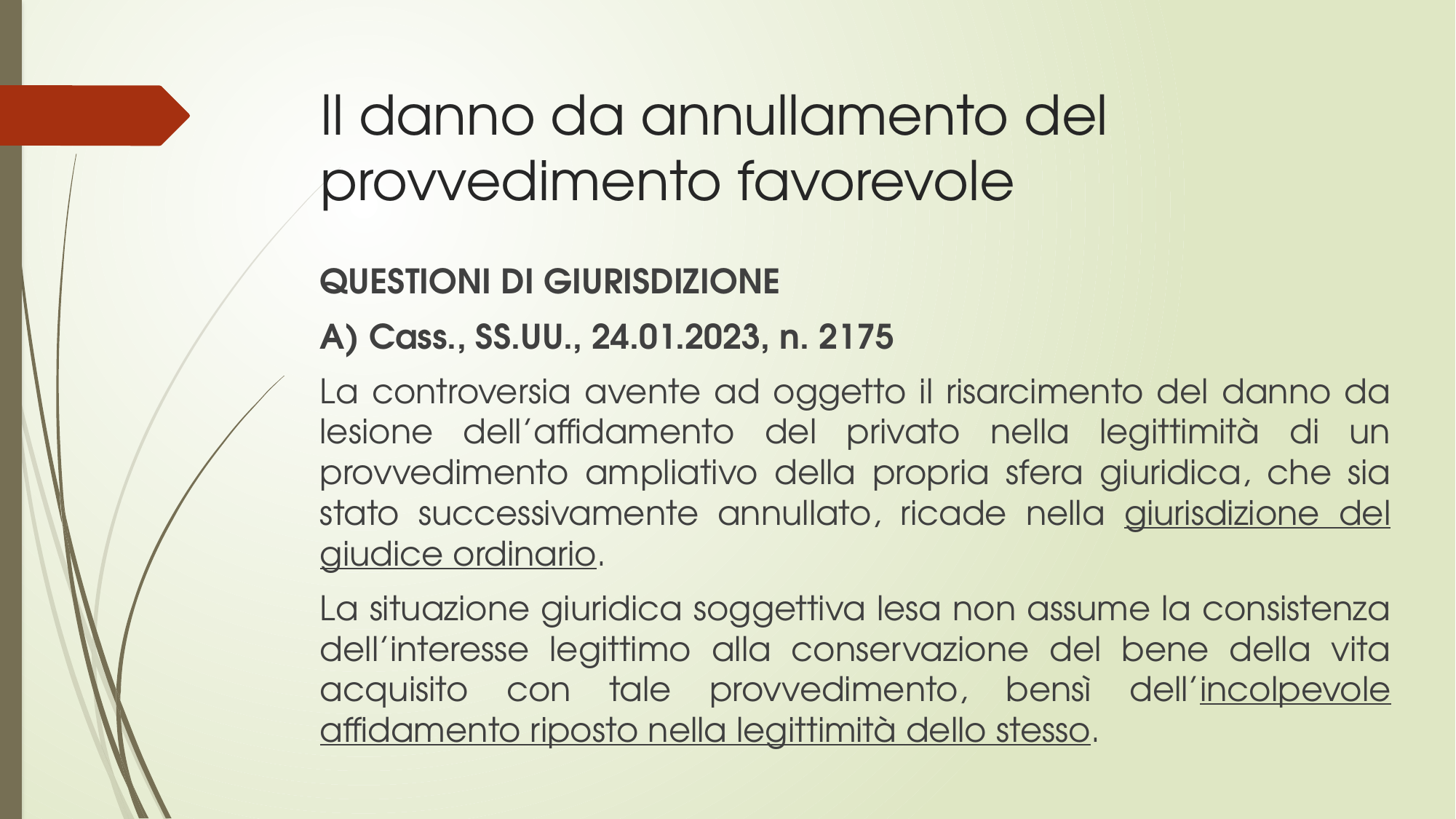

# Il danno da annullamento del provvedimento favorevole
QUESTIONI DI GIURISDIZIONE
A) Cass., SS.UU., 24.01.2023, n. 2175
La controversia avente ad oggetto il risarcimento del danno da lesione dell’affidamento del privato nella legittimità di un provvedimento ampliativo della propria sfera giuridica, che sia stato successivamente annullato, ricade nella giurisdizione del giudice ordinario.
La situazione giuridica soggettiva lesa non assume la consistenza dell’interesse legittimo alla conservazione del bene della vita acquisito con tale provvedimento, bensì dell’incolpevole affidamento riposto nella legittimità dello stesso.